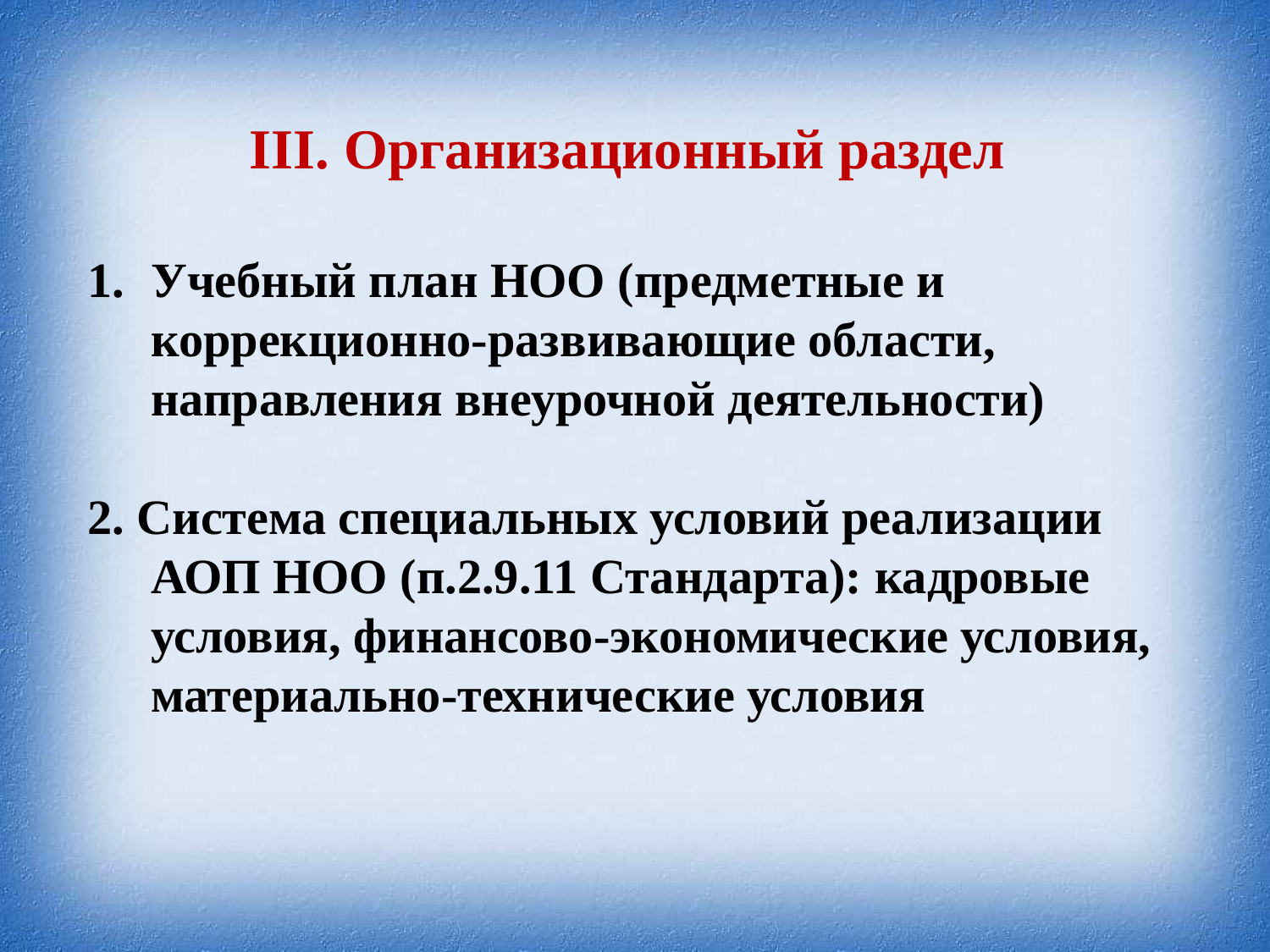

III. Организационный раздел

Учебный план НОО (предметные и коррекционно-развивающие области, направления внеурочной деятельности)

2. Система специальных условий реализации АОП НОО (п.2.9.11 Стандарта): кадровые условия, финансово-экономические условия, материально-технические условия